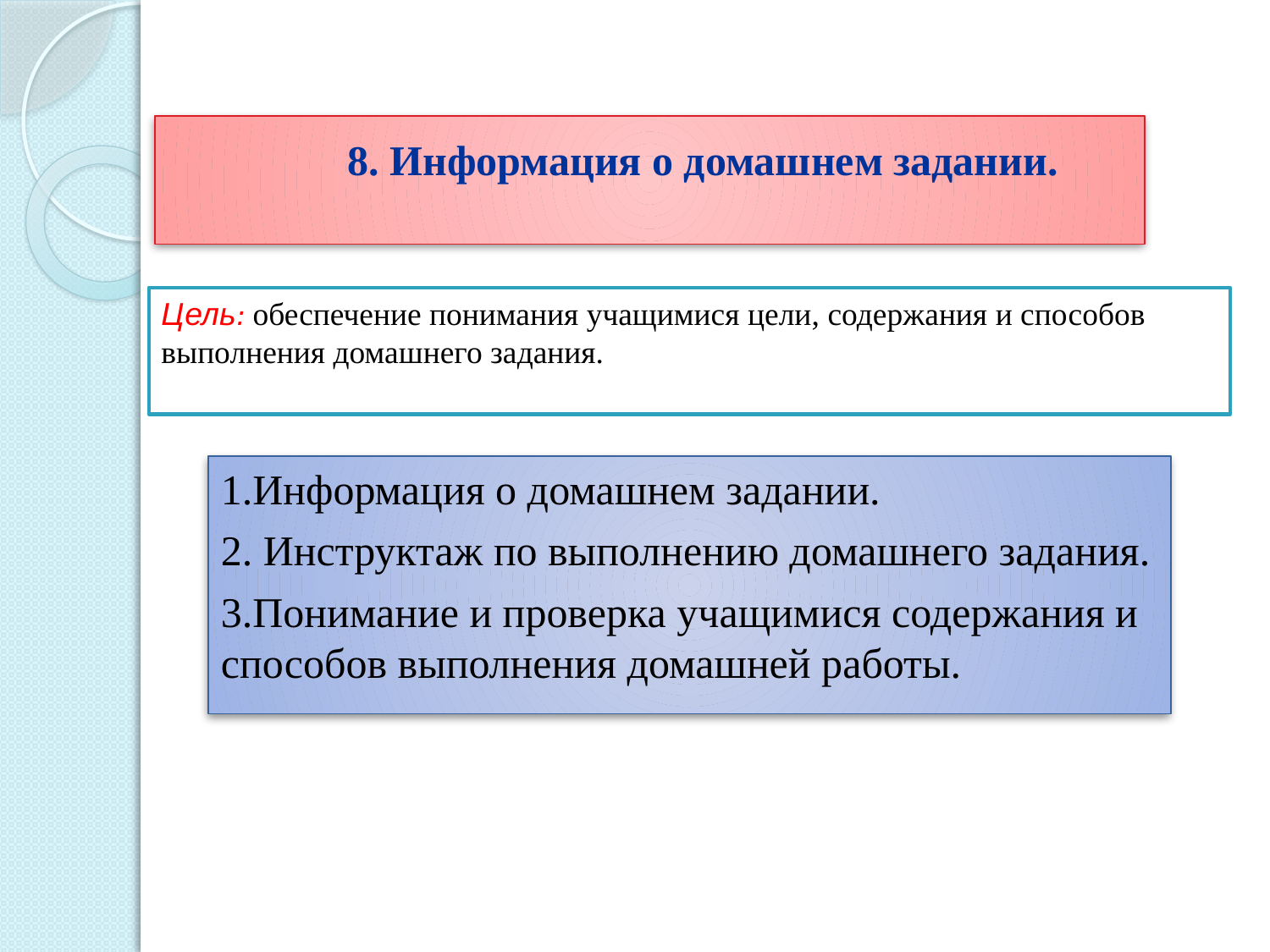

# 8. Информация о домашнем задании.
Цель: обеспечение понимания учащимися цели, содержания и способов выполнения домашнего задания.

1.Информация о домашнем задании.
2. Инструктаж по выполнению домашнего задания.
3.Понимание и проверка учащимися содержания и способов выполнения домашней работы.